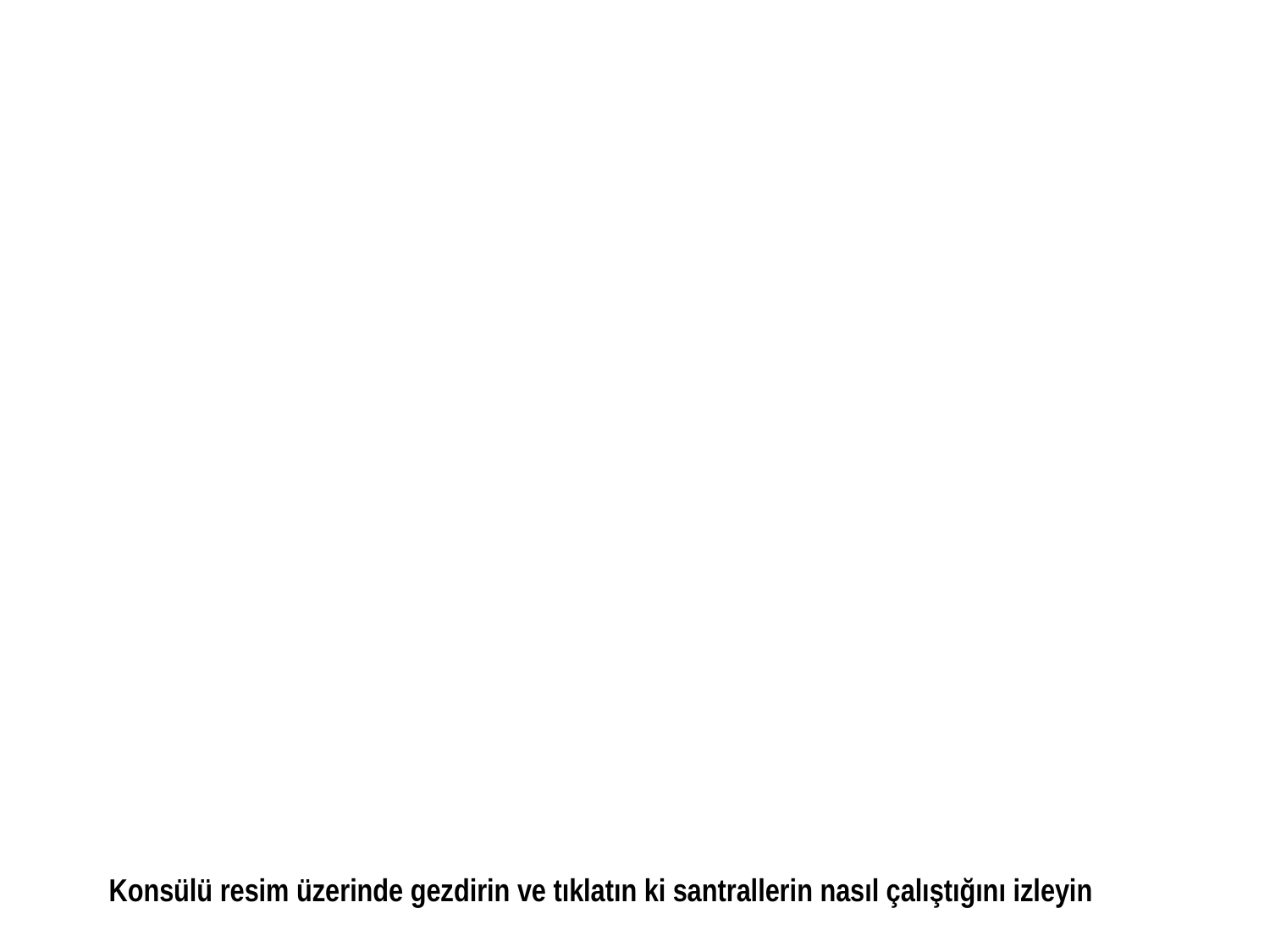

Konsülü resim üzerinde gezdirin ve tıklatın ki santrallerin nasıl çalıştığını izleyin